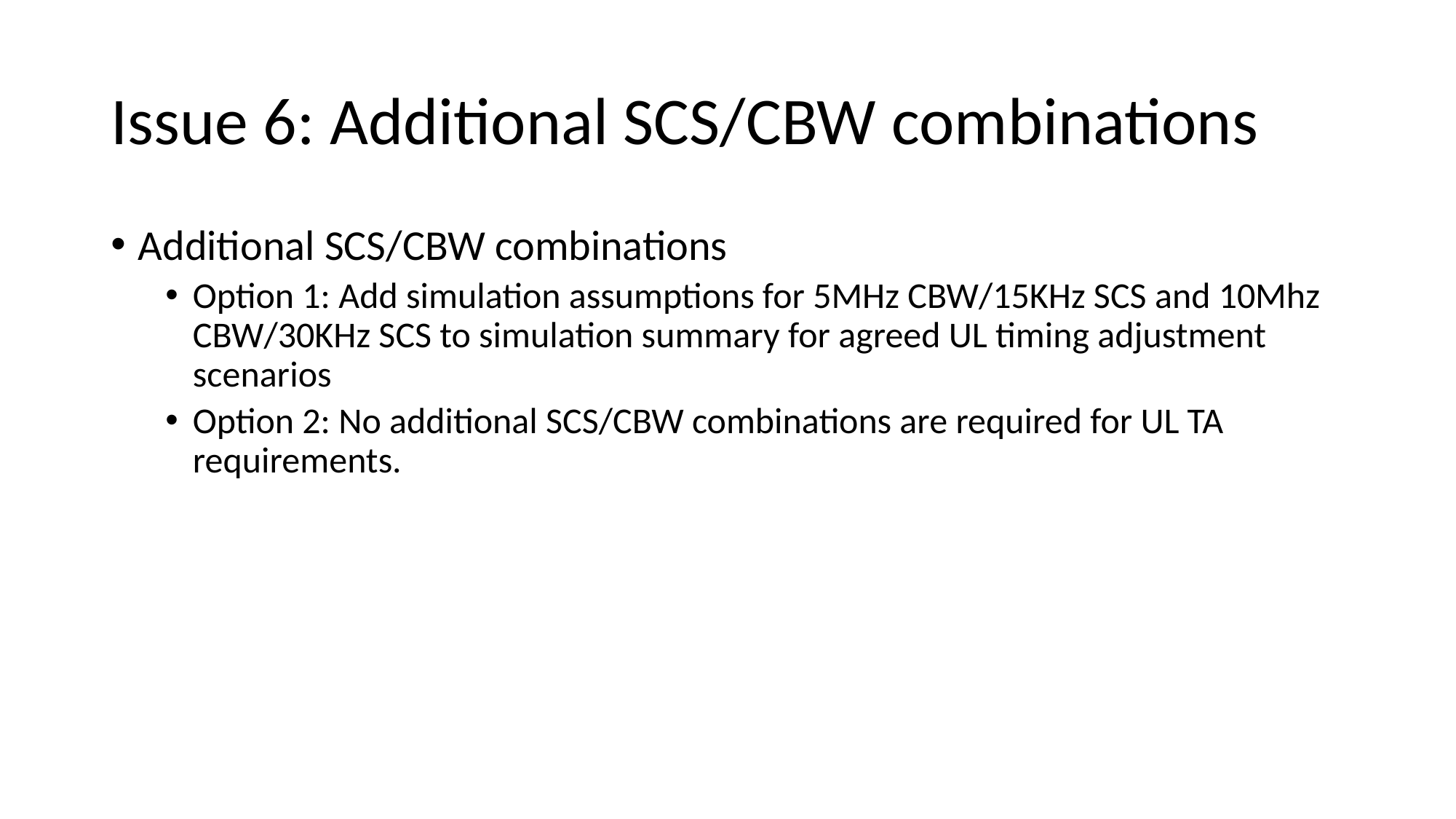

# Issue 6: Additional SCS/CBW combinations
Additional SCS/CBW combinations
Option 1: Add simulation assumptions for 5MHz CBW/15KHz SCS and 10Mhz CBW/30KHz SCS to simulation summary for agreed UL timing adjustment scenarios
Option 2: No additional SCS/CBW combinations are required for UL TA requirements.